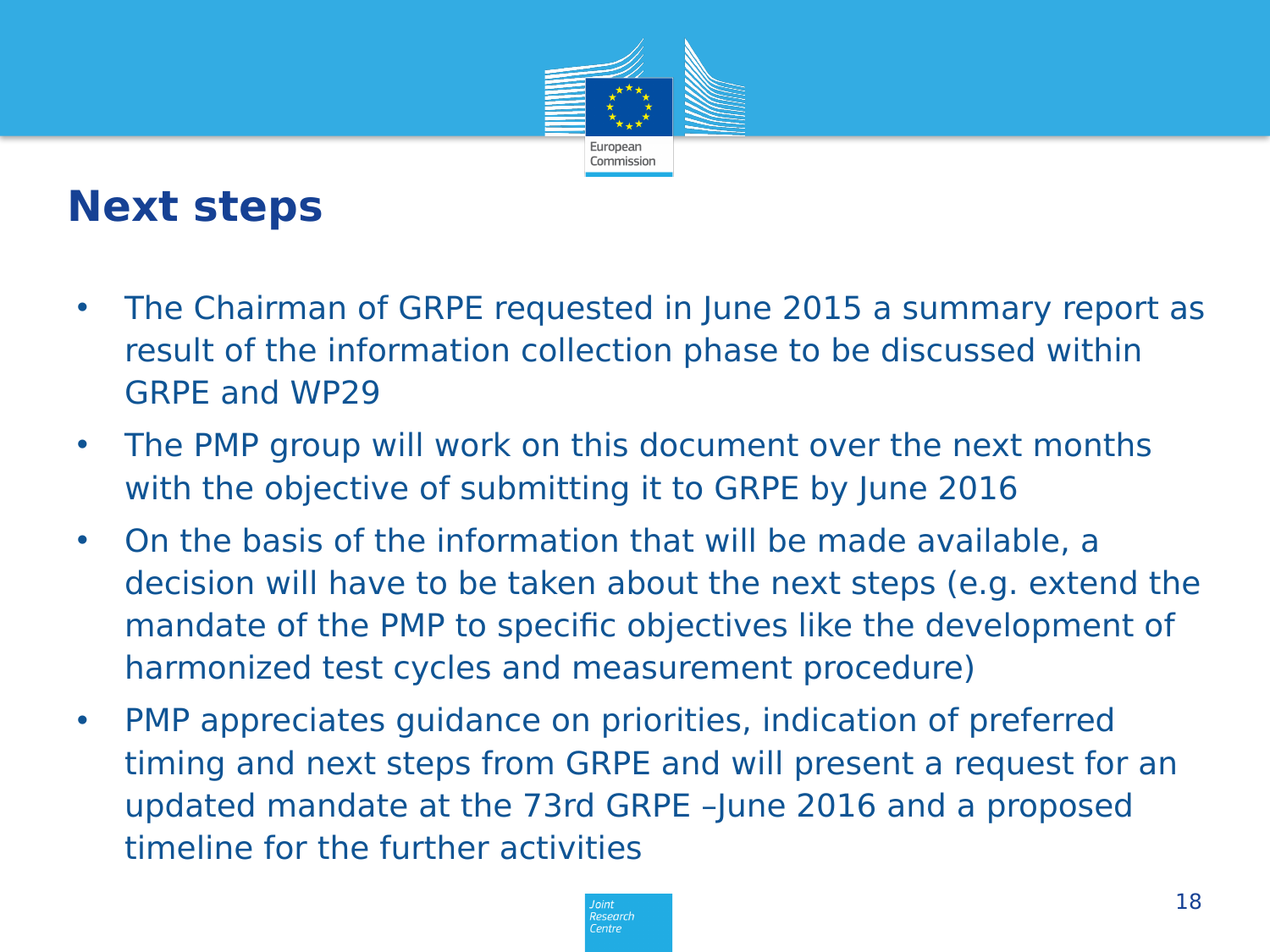

Next steps
The Chairman of GRPE requested in June 2015 a summary report as result of the information collection phase to be discussed within GRPE and WP29
The PMP group will work on this document over the next months with the objective of submitting it to GRPE by June 2016
On the basis of the information that will be made available, a decision will have to be taken about the next steps (e.g. extend the mandate of the PMP to specific objectives like the development of harmonized test cycles and measurement procedure)
PMP appreciates guidance on priorities, indication of preferred timing and next steps from GRPE and will present a request for an updated mandate at the 73rd GRPE –June 2016 and a proposed timeline for the further activities